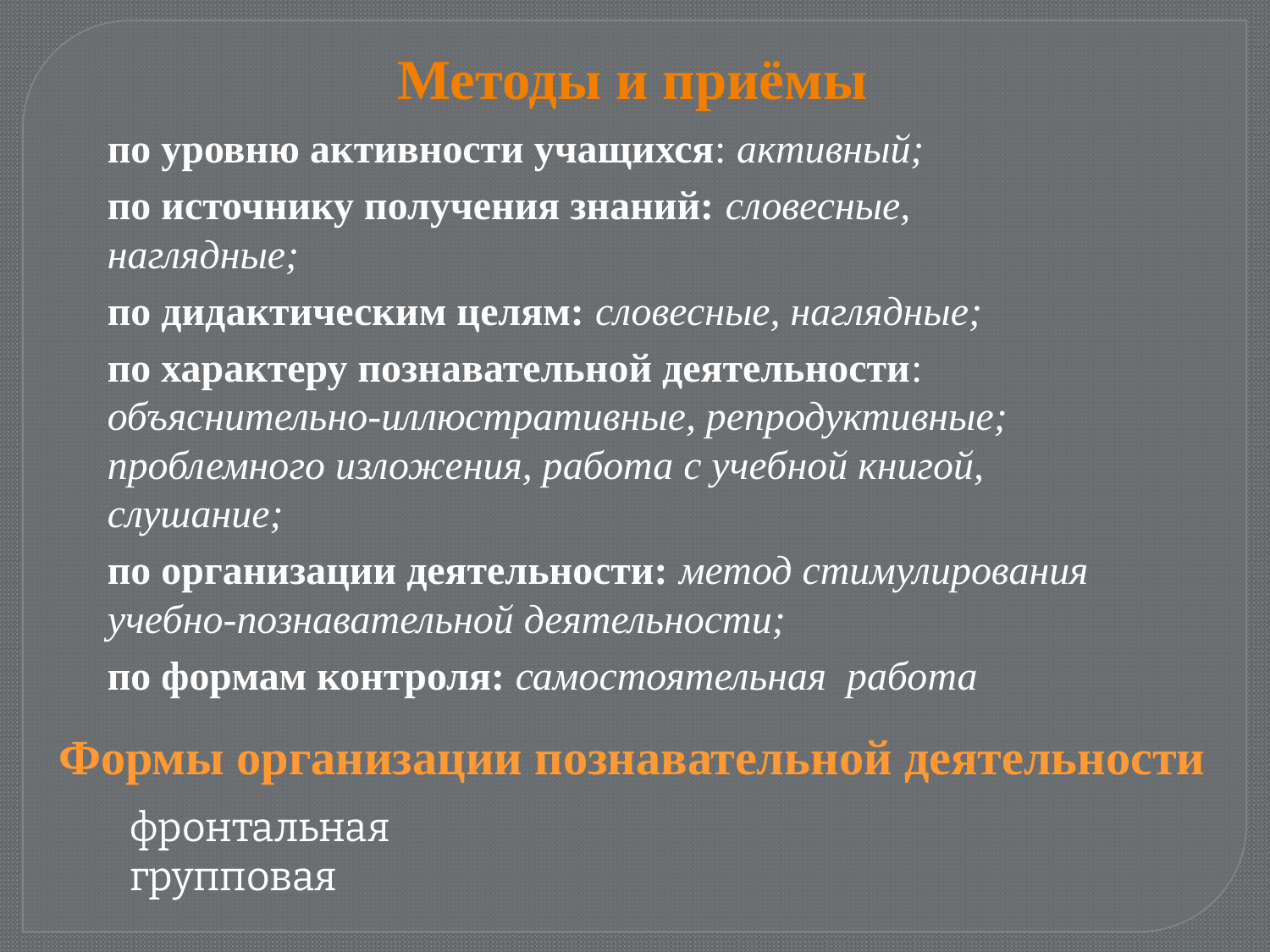

Методы и приёмы
по уровню активности учащихся: активный;
по источнику получения знаний: словесные, наглядные;
по дидактическим целям: словесные, наглядные;
по характеру познавательной деятельности: объяснительно-иллюстративные, репродуктивные; проблемного изложения, работа с учебной книгой, слушание;
по организации деятельности: метод стимулирования учебно-познавательной деятельности;
по формам контроля: самостоятельная  работа
Формы организации познавательной деятельности
фронтальная
групповая